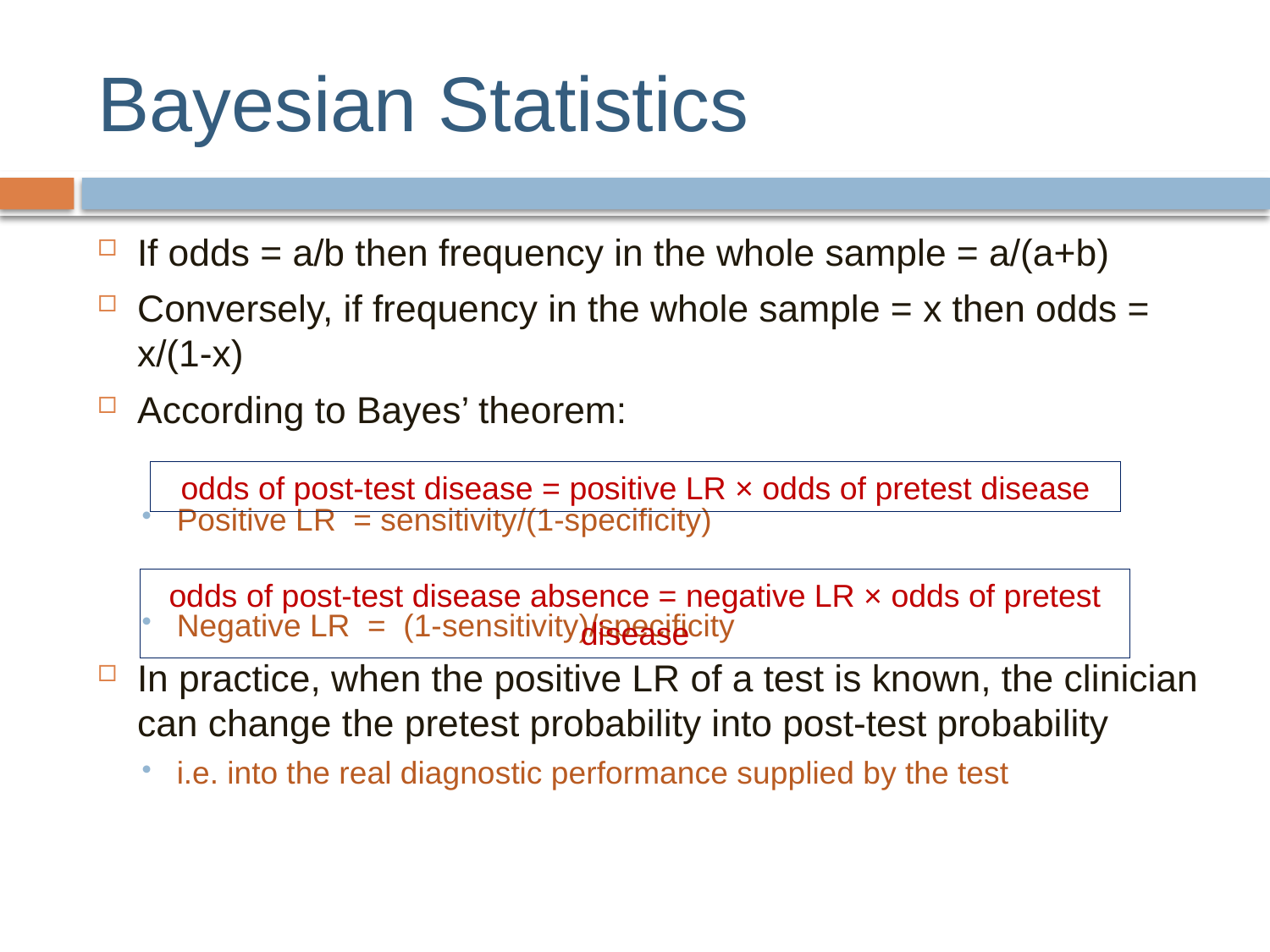

# Bayesian Statistics
If odds = a/b then frequency in the whole sample = a/(a+b)
Conversely, if frequency in the whole sample = x then odds = x/(1-x)
According to Bayes’ theorem:

Positive LR  = sensitivity/(1-specificity)

Negative LR  =  (1-sensitivity)/specificity
In practice, when the positive LR of a test is known, the clinician can change the pretest probability into post-test probability
i.e. into the real diagnostic performance supplied by the test
odds of post-test disease = positive LR × odds of pretest disease
odds of post-test disease absence = negative LR × odds of pretest disease